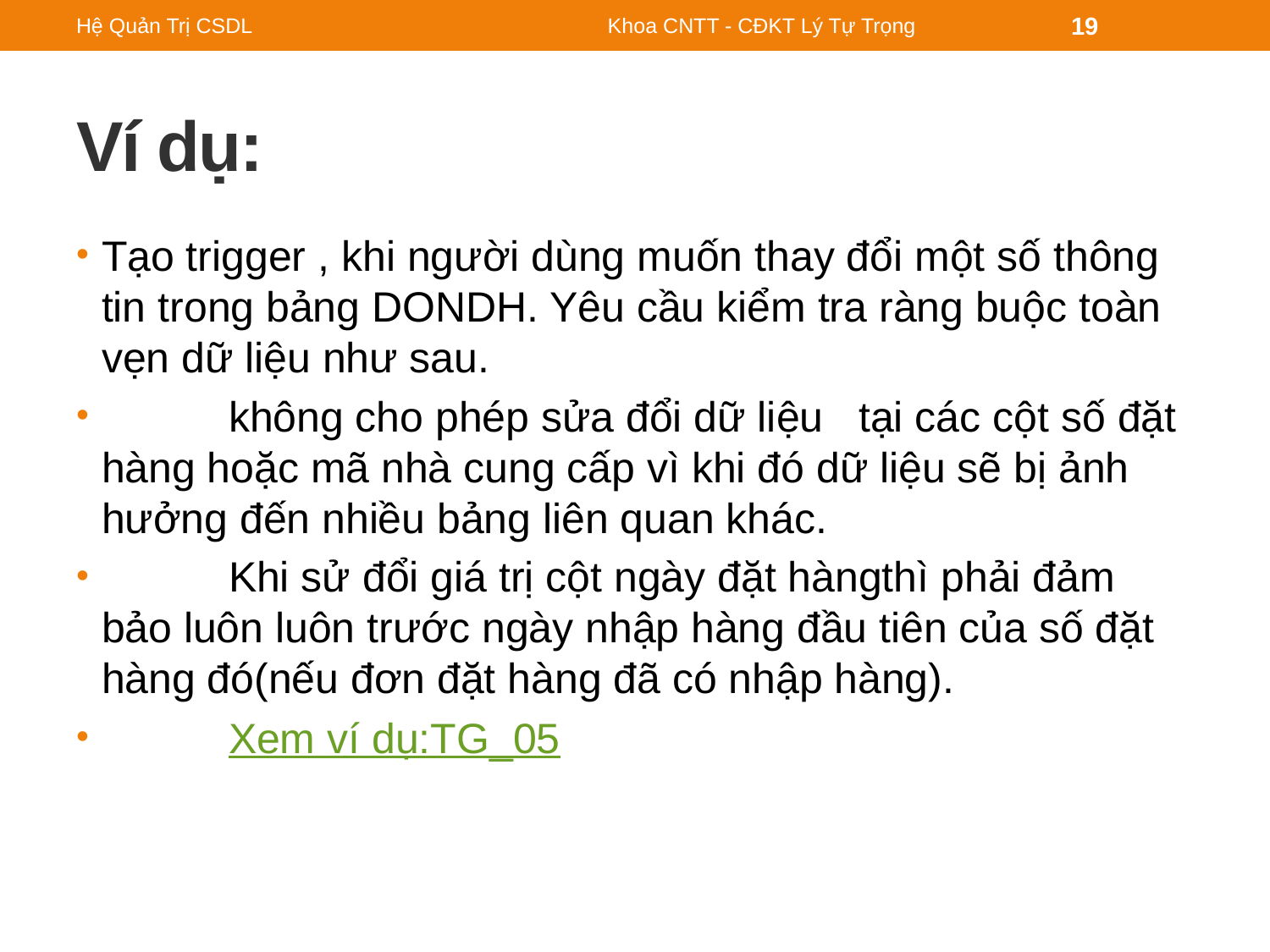

Hệ Quản Trị CSDL
Khoa CNTT - CĐKT Lý Tự Trọng
19
# Ví dụ:
Tạo trigger , khi người dùng muốn thay đổi một số thông tin trong bảng DONDH. Yêu cầu kiểm tra ràng buộc toàn vẹn dữ liệu như sau.
	không cho phép sửa đổi dữ liệu   tại các cột số đặt hàng hoặc mã nhà cung cấp vì khi đó dữ liệu sẽ bị ảnh hưởng đến nhiều bảng liên quan khác.
	Khi sử đổi giá trị cột ngày đặt hàngthì phải đảm bảo luôn luôn trước ngày nhập hàng đầu tiên của số đặt hàng đó(nếu đơn đặt hàng đã có nhập hàng).
	Xem ví dụ:TG_05